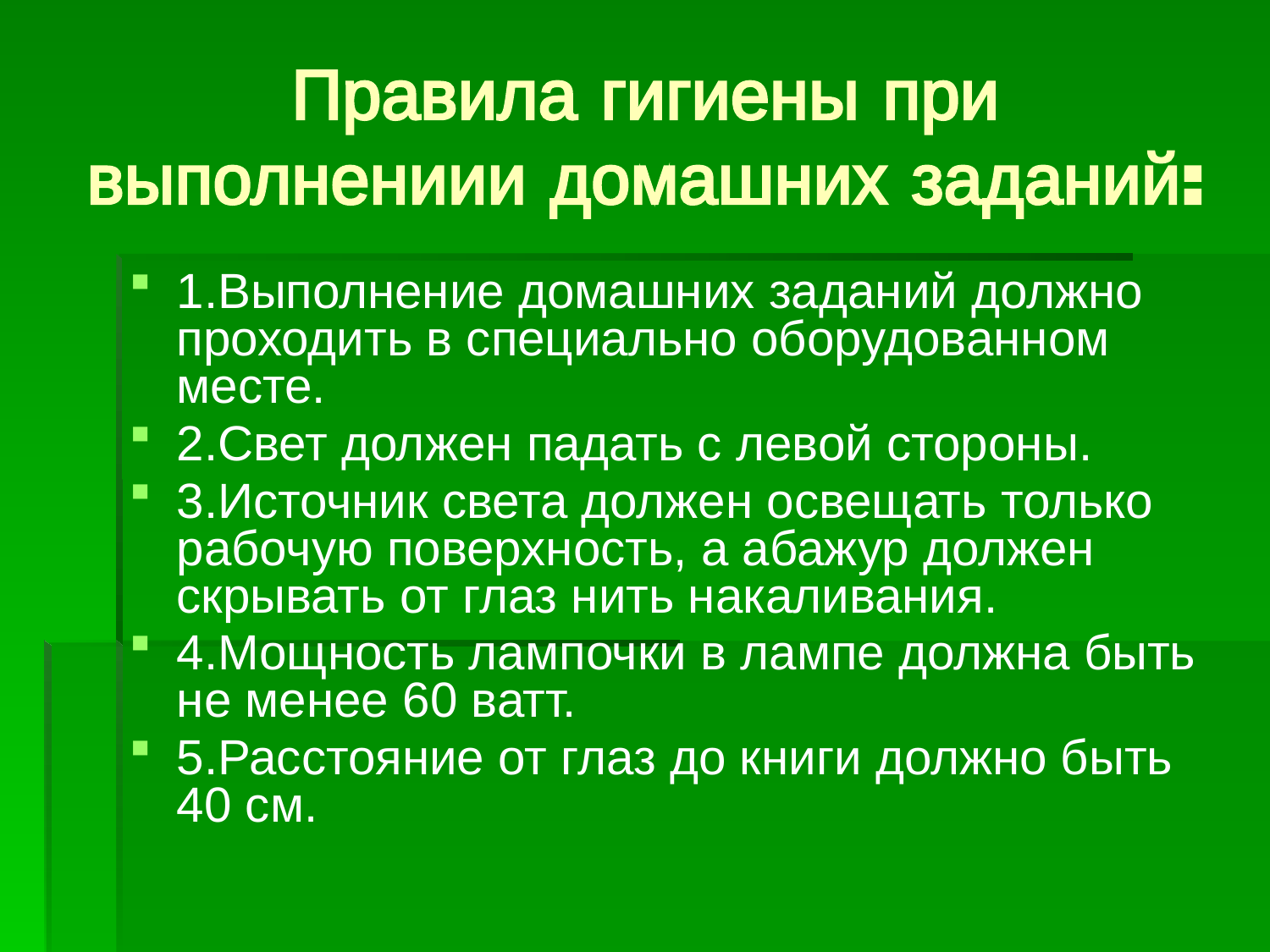

# Правила гигиены при выполнениии домашних заданий:
1.Выполнение домашних заданий должно проходить в специально оборудованном месте.
2.Свет должен падать с левой стороны.
3.Источник света должен освещать только рабочую поверхность, а абажур должен скрывать от глаз нить накаливания.
4.Мощность лампочки в лампе должна быть не менее 60 ватт.
5.Расстояние от глаз до книги должно быть 40 см.